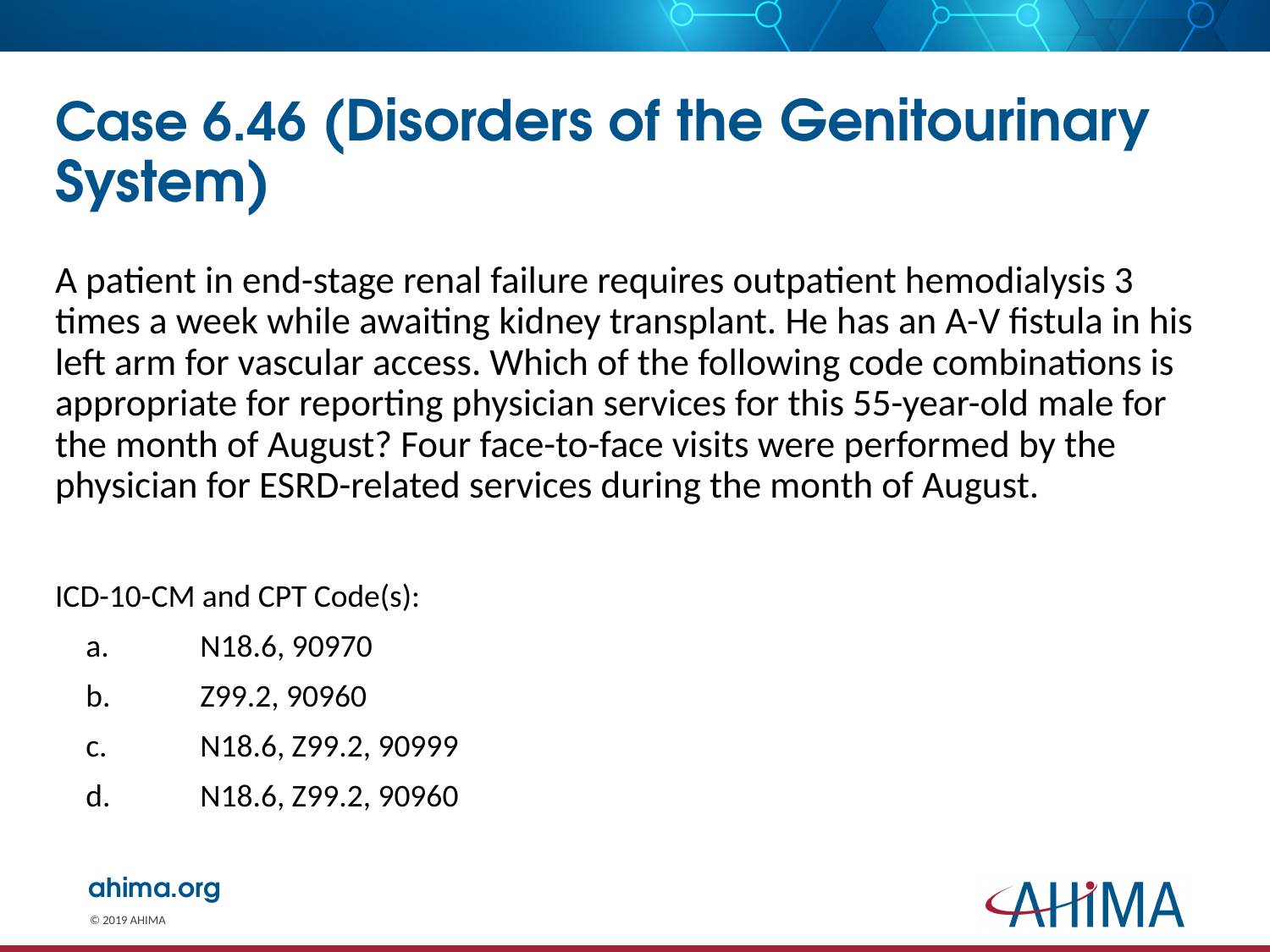

# Case 6.46 (Disorders of the Genitourinary System)
A patient in end-stage renal failure requires outpatient hemodialysis 3 times a week while awaiting kidney transplant. He has an A-V fistula in his left arm for vascular access. Which of the following code combinations is appropriate for reporting physician services for this 55-year-old male for the month of August? Four face-to-face visits were performed by the physician for ESRD-related services during the month of August.

ICD-10-CM and CPT Code(s):
	a.	N18.6, 90970
	b.	Z99.2, 90960
	c.	N18.6, Z99.2, 90999
	d.	N18.6, Z99.2, 90960